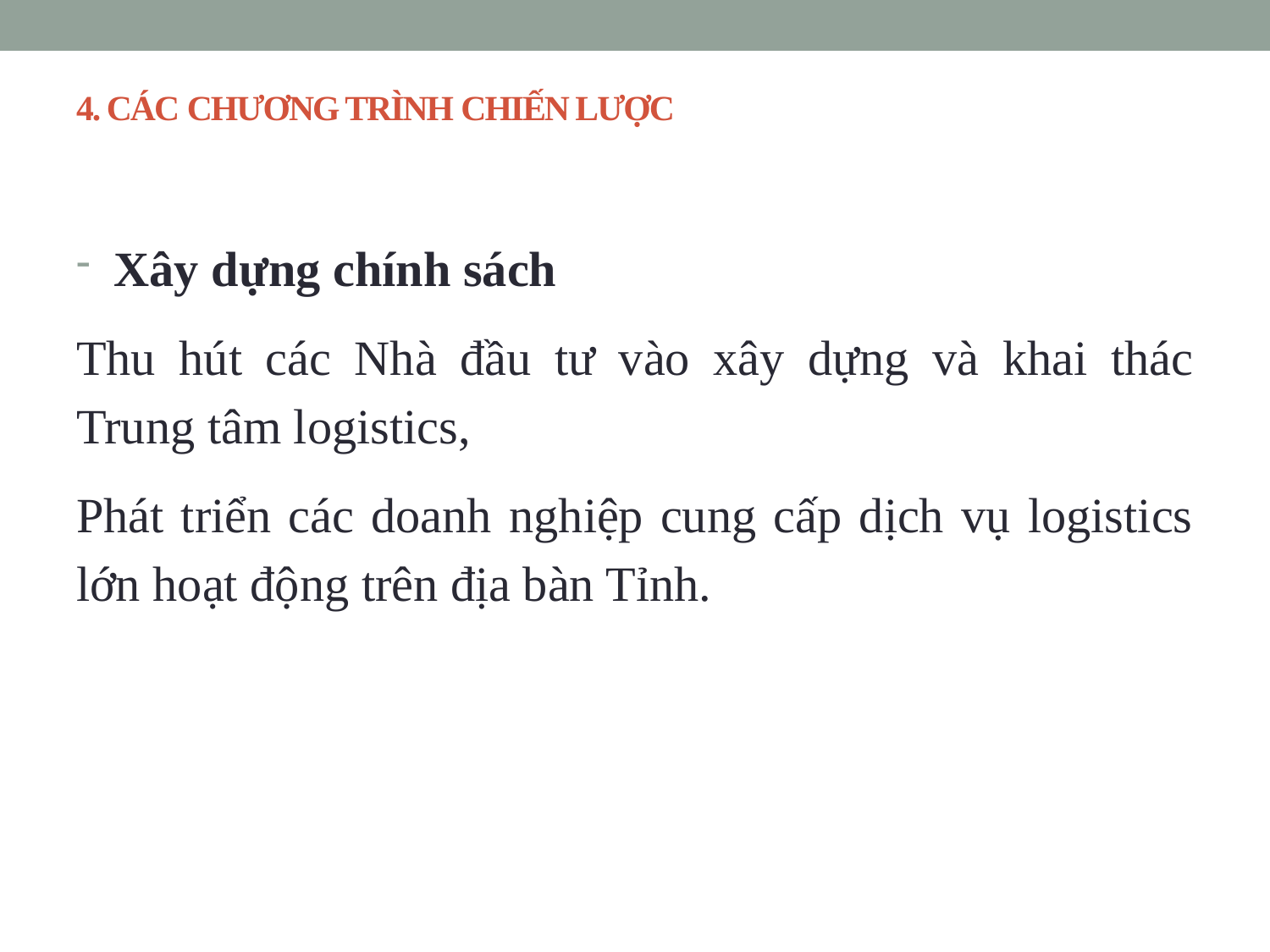

# 4. CÁC CHƯƠNG TRÌNH CHIẾN LƯỢC
 Xây dựng chính sách
Thu hút các Nhà đầu tư vào xây dựng và khai thác Trung tâm logistics,
Phát triển các doanh nghiệp cung cấp dịch vụ logistics lớn hoạt động trên địa bàn Tỉnh.